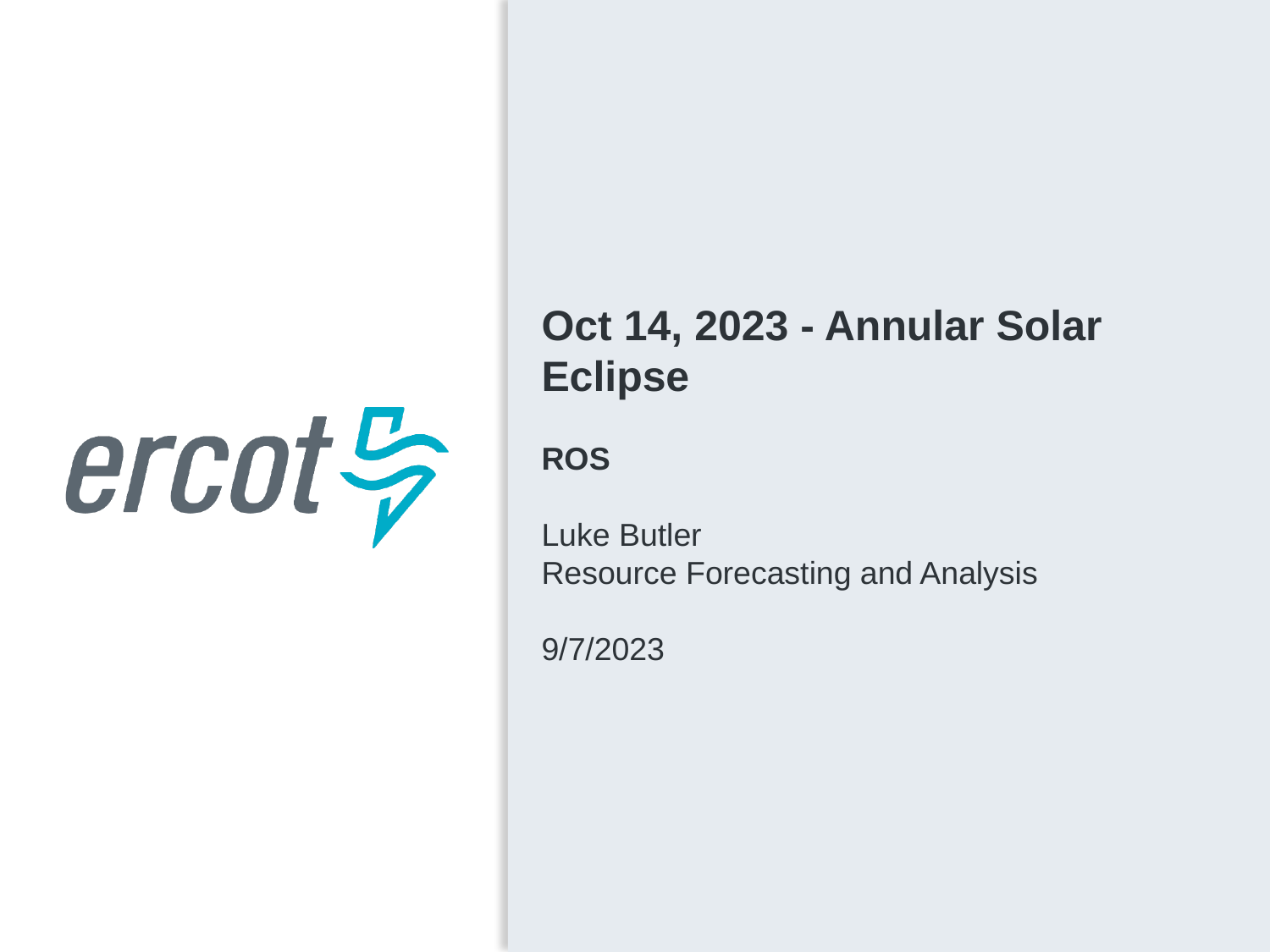

Oct 14, 2023 - Annular Solar Eclipse

ROS

Luke Butler
Resource Forecasting and Analysis

9/7/2023